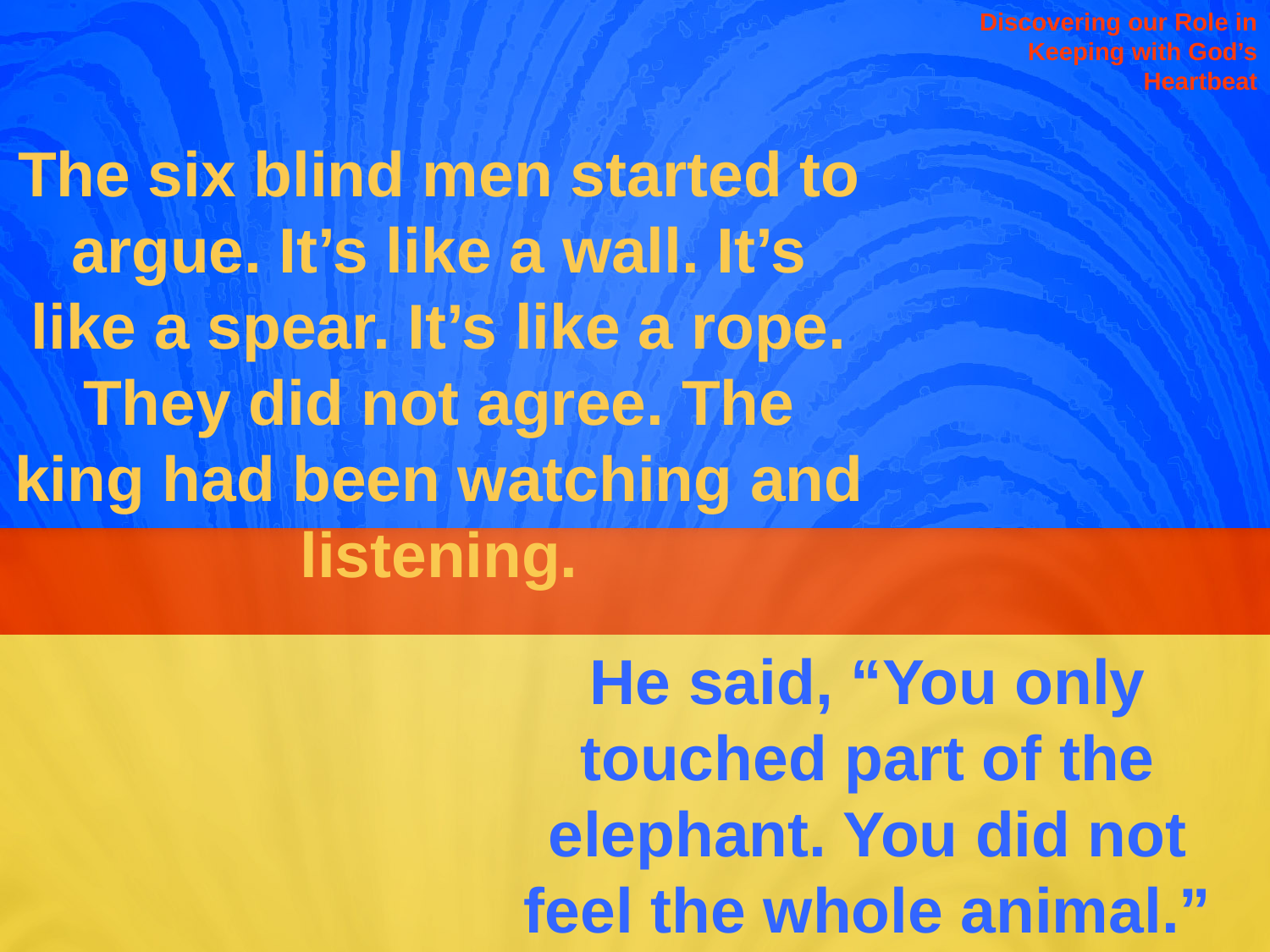

Discovering our Role in Keeping with God’s Heartbeat
The six blind men started to argue. It’s like a wall. It’s like a spear. It’s like a rope. They did not agree. The king had been watching and listening.
He said, “You only touched part of the elephant. You did not feel the whole animal.”